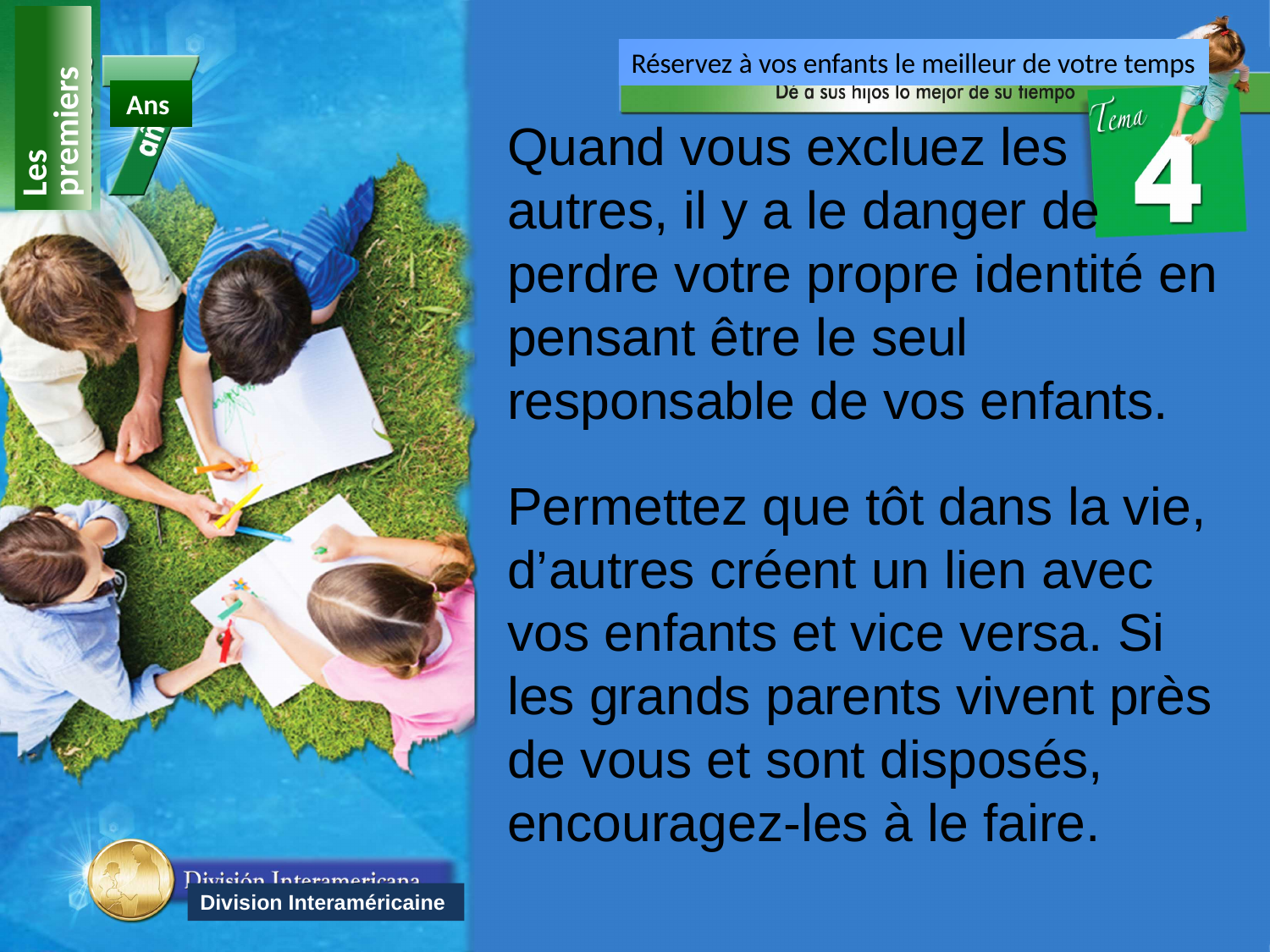

Réservez à vos enfants le meilleur de votre temps
Les premiers
Ans
Quand vous excluez les
autres, il y a le danger de perdre votre propre identité en pensant être le seul responsable de vos enfants.

Permettez que tôt dans la vie, d’autres créent un lien avec vos enfants et vice versa. Si les grands parents vivent près de vous et sont disposés, encouragez-les à le faire.
Division Interaméricaine